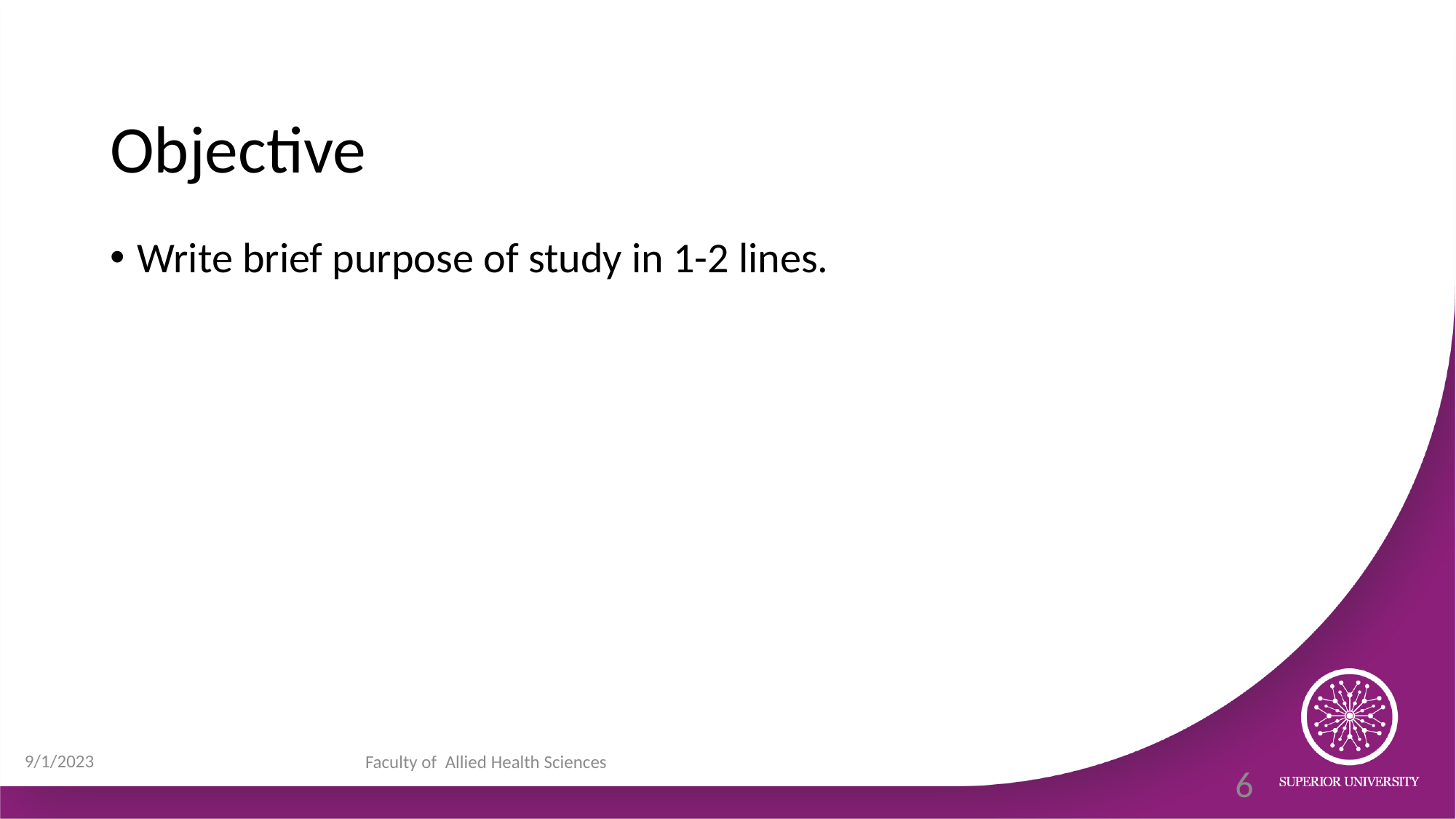

# Objective
Write brief purpose of study in 1-2 lines.
9/1/2023
Faculty of  Allied Health Sciences
6